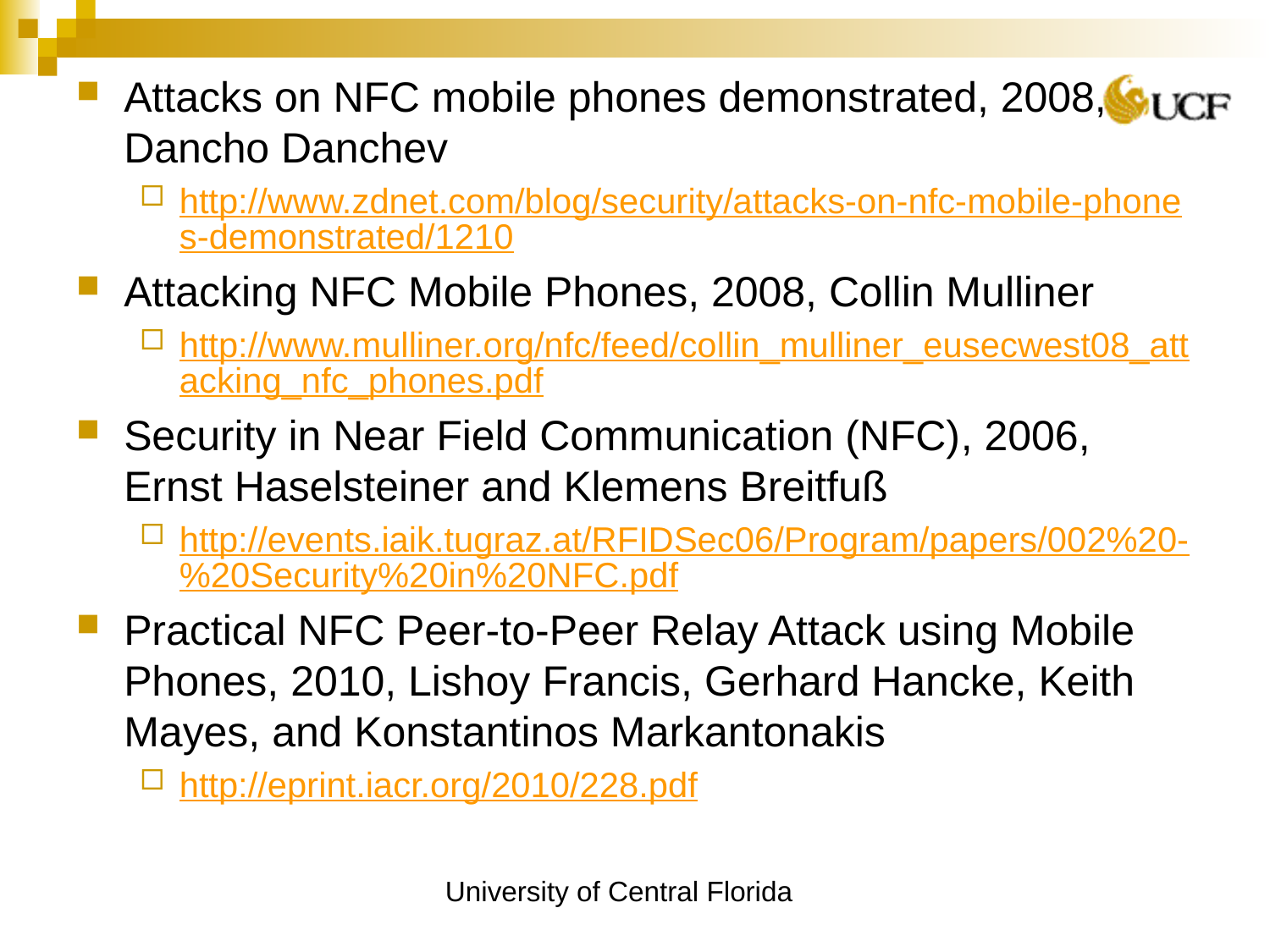

Attacks on NFC mobile phones demonstrated, 2008,
Dancho Danchev
http://www.zdnet.com/blog/security/attacks-on-nfc-mobile-phones-demonstrated/1210
Attacking NFC Mobile Phones, 2008, Collin Mulliner
http://www.mulliner.org/nfc/feed/collin_mulliner_eusecwest08_attacking_nfc_phones.pdf
Security in Near Field Communication (NFC), 2006, Ernst Haselsteiner and Klemens Breitfuß
http://events.iaik.tugraz.at/RFIDSec06/Program/papers/002%20-%20Security%20in%20NFC.pdf
Practical NFC Peer-to-Peer Relay Attack using Mobile Phones, 2010, Lishoy Francis, Gerhard Hancke, Keith Mayes, and Konstantinos Markantonakis
http://eprint.iacr.org/2010/228.pdf